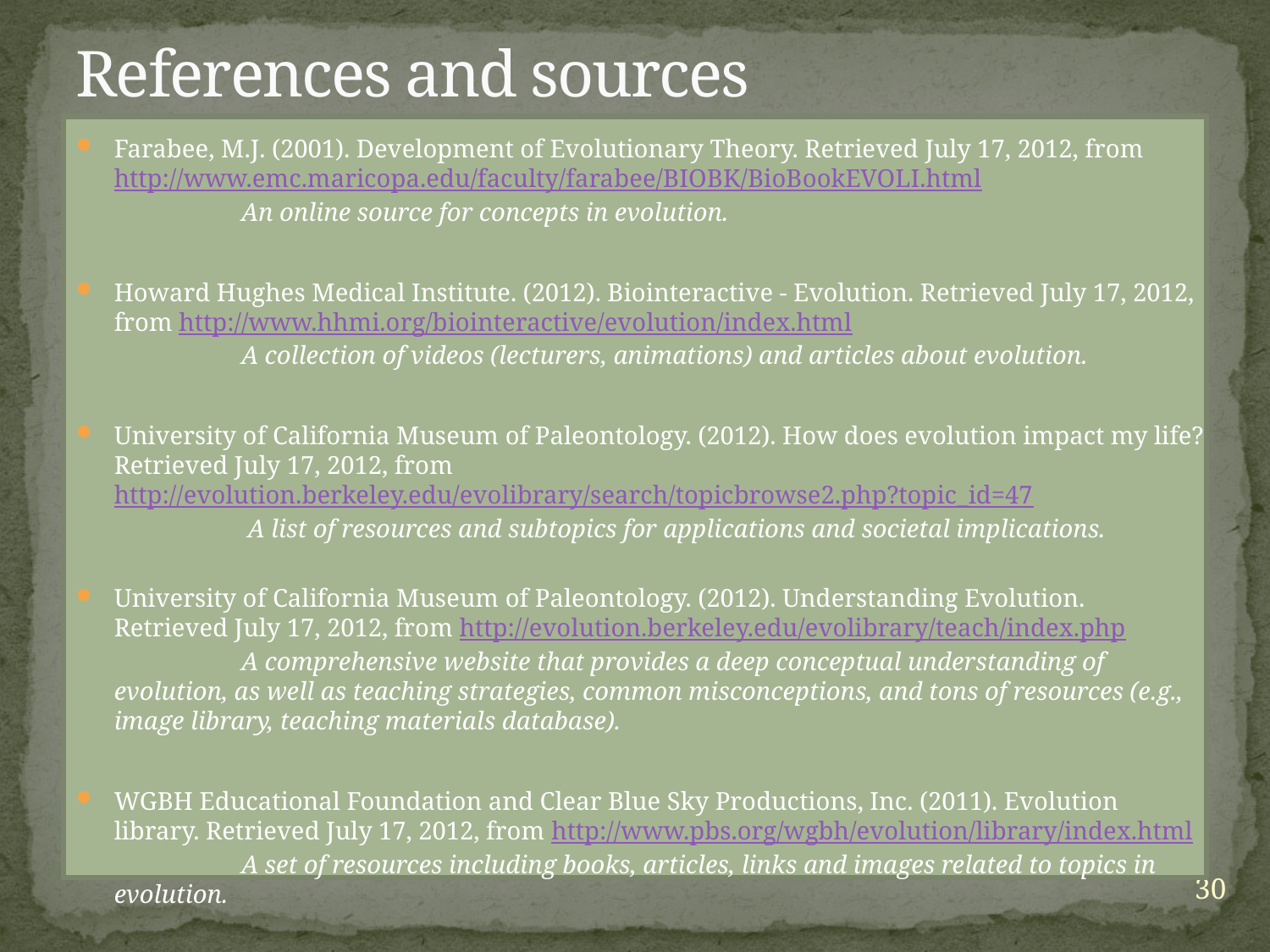

# References and sources

Farabee, M.J. (2001). Development of Evolutionary Theory. Retrieved July 17, 2012, from http://www.emc.maricopa.edu/faculty/farabee/BIOBK/BioBookEVOLI.html
	An online source for concepts in evolution.

Howard Hughes Medical Institute. (2012). Biointeractive - Evolution. Retrieved July 17, 2012, from http://www.hhmi.org/biointeractive/evolution/index.html
	A collection of videos (lecturers, animations) and articles about evolution.

University of California Museum of Paleontology. (2012). How does evolution impact my life? Retrieved July 17, 2012, from http://evolution.berkeley.edu/evolibrary/search/topicbrowse2.php?topic_id=47
	 A list of resources and subtopics for applications and societal implications.
University of California Museum of Paleontology. (2012). Understanding Evolution. Retrieved July 17, 2012, from http://evolution.berkeley.edu/evolibrary/teach/index.php
	A comprehensive website that provides a deep conceptual understanding of evolution, as well as teaching strategies, common misconceptions, and tons of resources (e.g., image library, teaching materials database).

WGBH Educational Foundation and Clear Blue Sky Productions, Inc. (2011). Evolution library. Retrieved July 17, 2012, from http://www.pbs.org/wgbh/evolution/library/index.html
	A set of resources including books, articles, links and images related to topics in evolution.

30